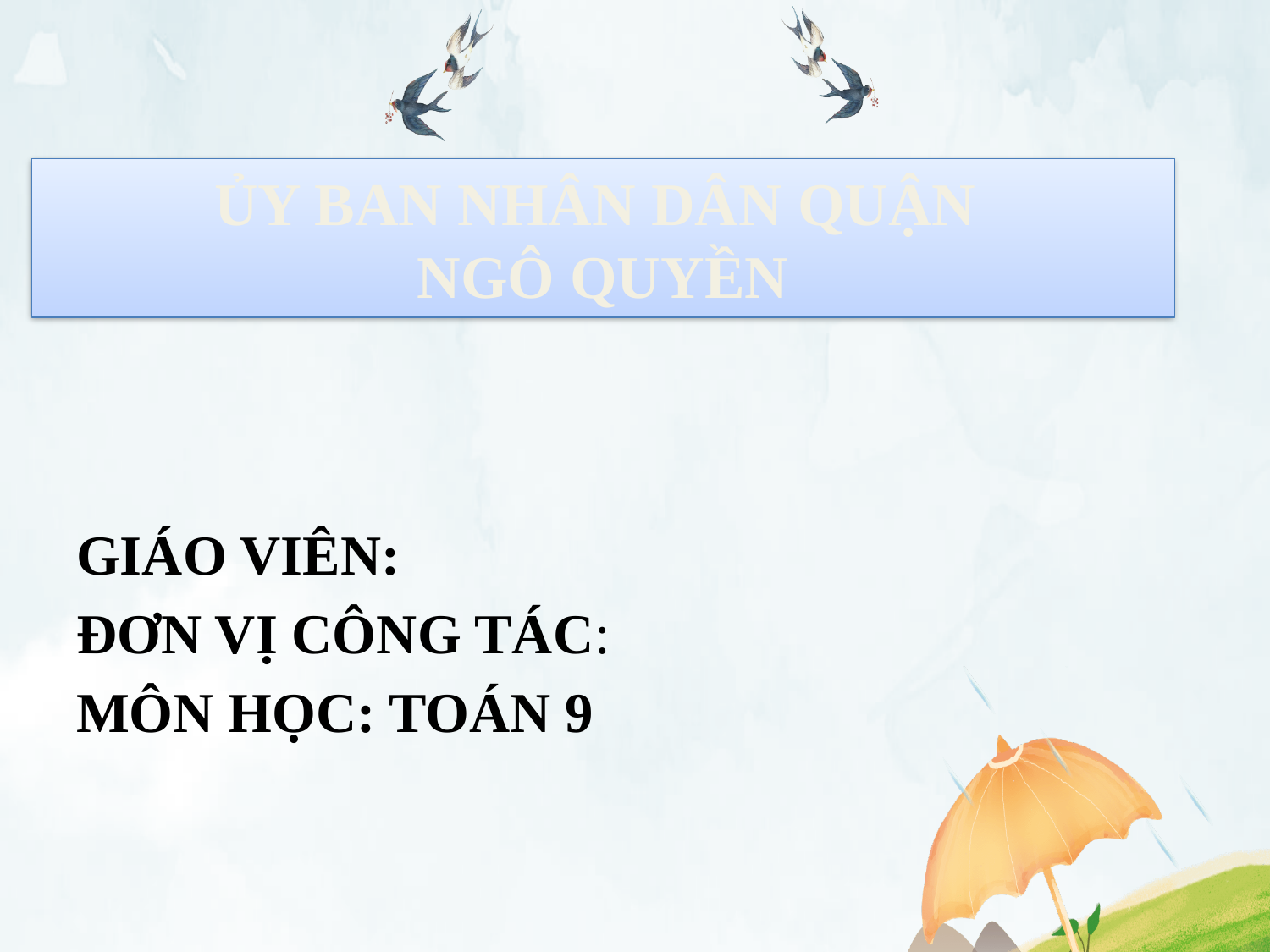

# ỦY BAN NHÂN DÂN QUẬN NGÔ QUYỀN

GIÁO VIÊN:
ĐƠN VỊ CÔNG TÁC:
MÔN HỌC: TOÁN 9